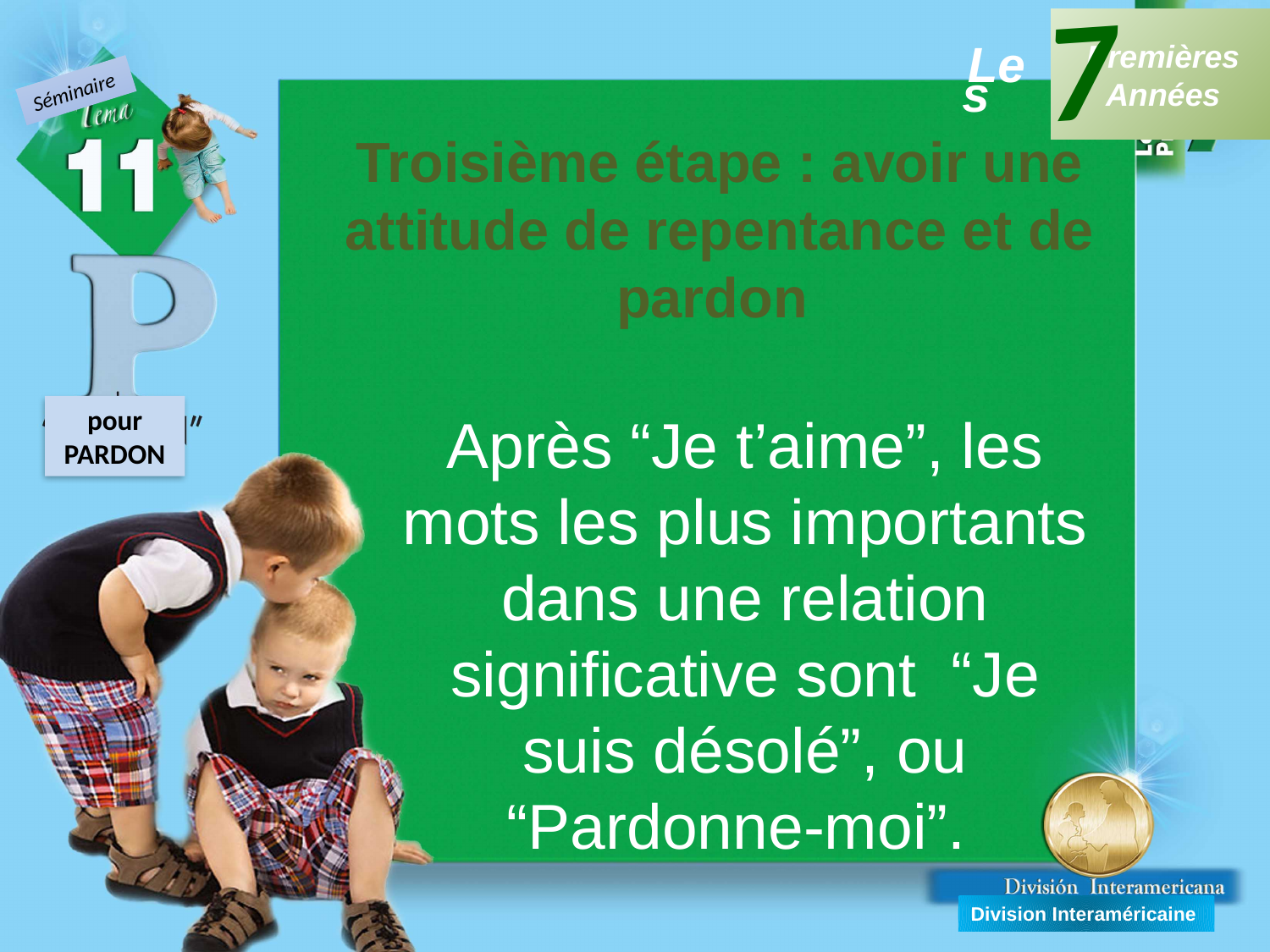

7
Premières
Années
Les
Séminaire
Troisième étape : avoir une attitude de repentance et de pardon

Après “Je t’aime”, les mots les plus importants dans une relation significative sont  “Je suis désolé”, ou “Pardonne-moi”.
pour PARDON
Division Interaméricaine